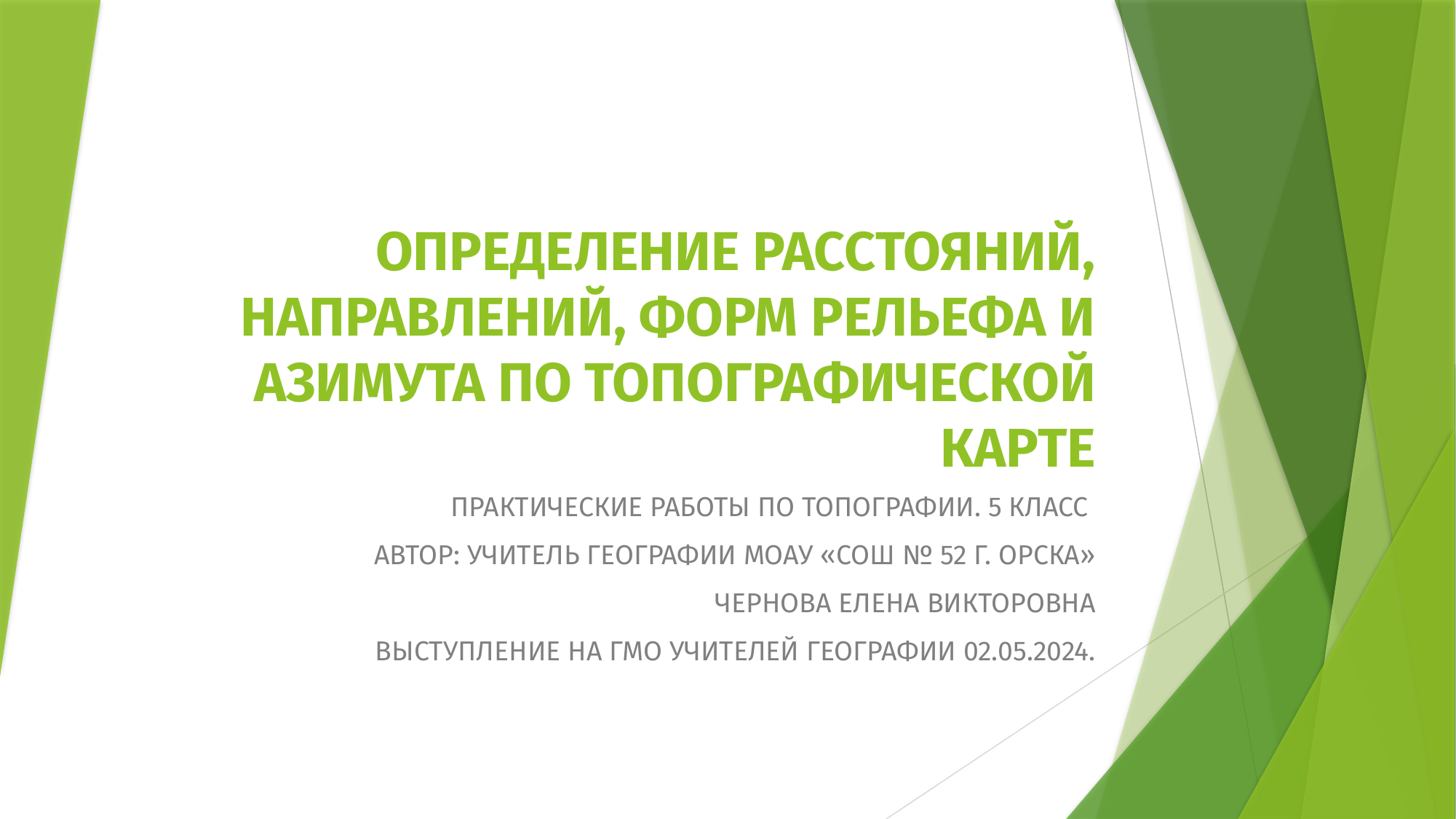

# ОПРЕДЕЛЕНИЕ РАССТОЯНИЙ, НАПРАВЛЕНИЙ, ФОРМ РЕЛЬЕФА И АЗИМУТА ПО ТОПОГРАФИЧЕСКОЙ КАРТЕ
ПРАКТИЧЕСКИЕ РАБОТЫ ПО ТОПОГРАФИИ. 5 КЛАСС
АВТОР: УЧИТЕЛЬ ГЕОГРАФИИ МОАУ «СОШ № 52 Г. ОРСКА»
ЧЕРНОВА ЕЛЕНА ВИКТОРОВНА
ВЫСТУПЛЕНИЕ НА ГМО УЧИТЕЛЕЙ ГЕОГРАФИИ 02.05.2024.